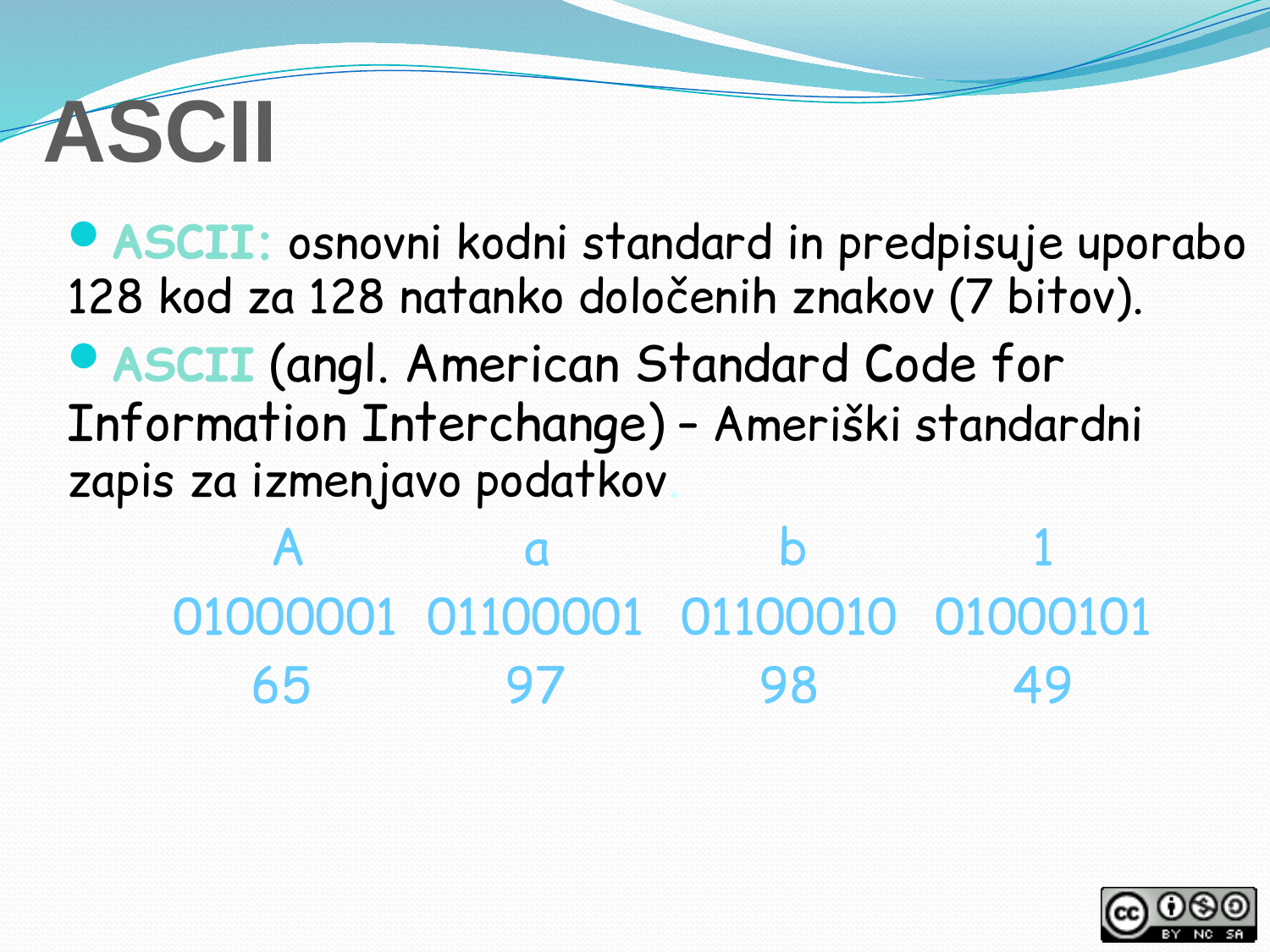

# ASCII
ASCII: osnovni kodni standard in predpisuje uporabo 128 kod za 128 natanko določenih znakov (7 bitov).
ASCII (angl. American Standard Code for Information Interchange) – Ameriški standardni zapis za izmenjavo podatkov.
A		a		b		1
01000001	01100001	01100010	01000101
65		97		98		49